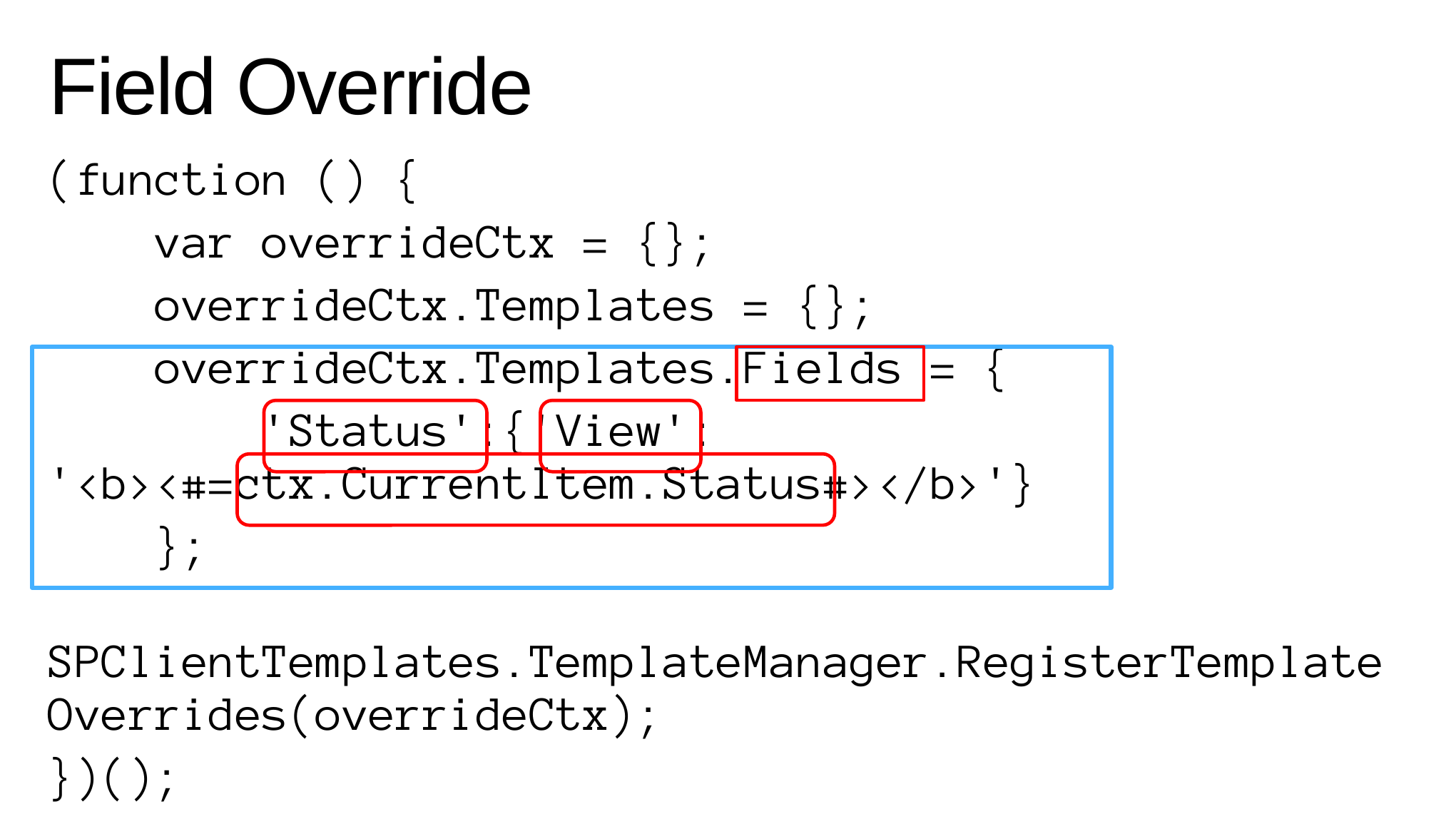

# Field Override
(function () {
    var overrideCtx = {};
    overrideCtx.Templates = {};
	overrideCtx.Templates.Fields = {
		'Status':{'View': '<b><#=ctx.CurrentItem.Status#></b>'}
	};
  SPClientTemplates.TemplateManager.RegisterTemplateOverrides(overrideCtx);
})();